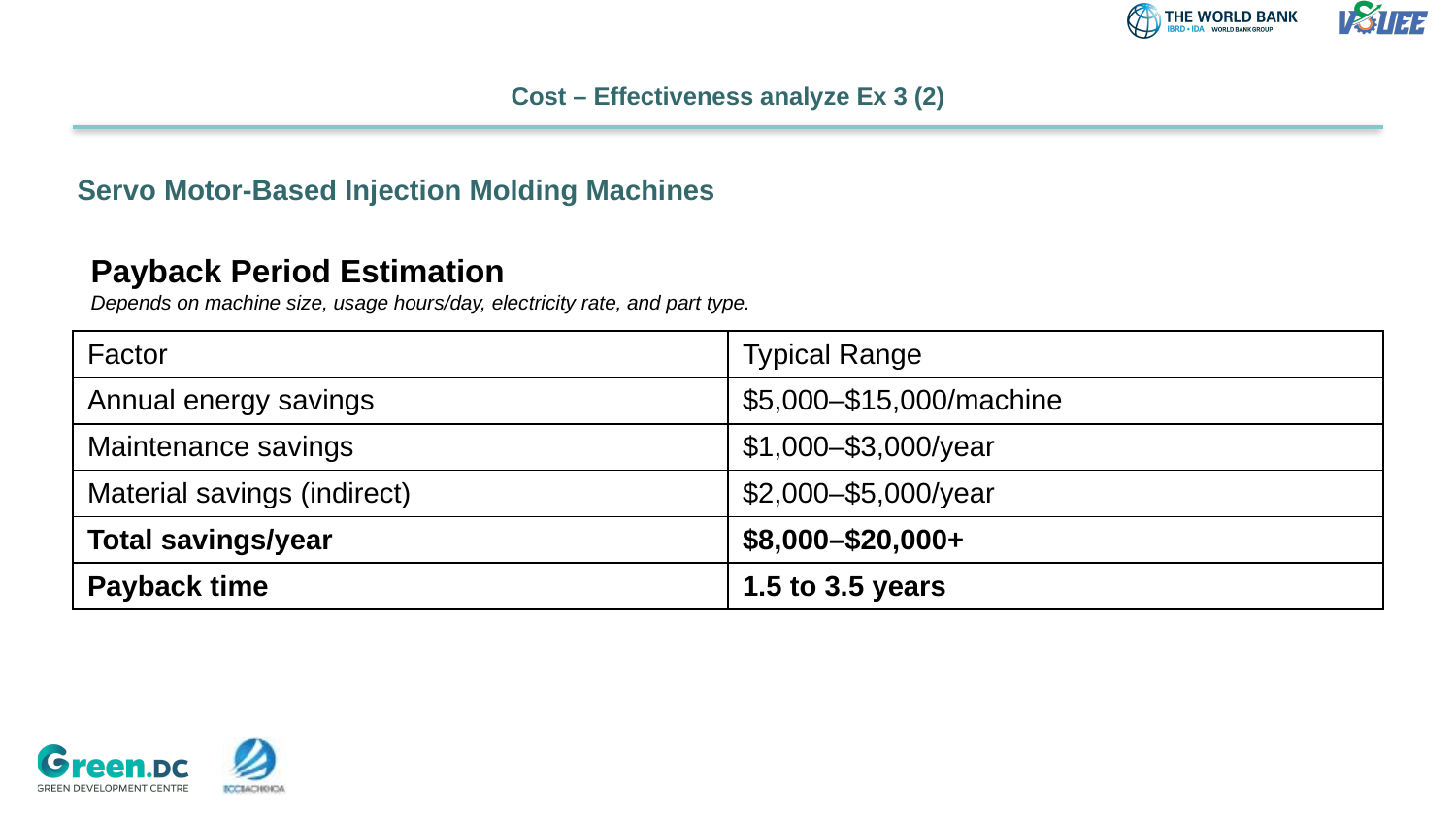

# Cost – Effectiveness analyze Ex 3 (2)
Servo Motor-Based Injection Molding Machines
Payback Period Estimation
Depends on machine size, usage hours/day, electricity rate, and part type.
| Factor | Typical Range |
| --- | --- |
| Annual energy savings | $5,000–$15,000/machine |
| Maintenance savings | $1,000–$3,000/year |
| Material savings (indirect) | $2,000–$5,000/year |
| Total savings/year | $8,000–$20,000+ |
| Payback time | 1.5 to 3.5 years |